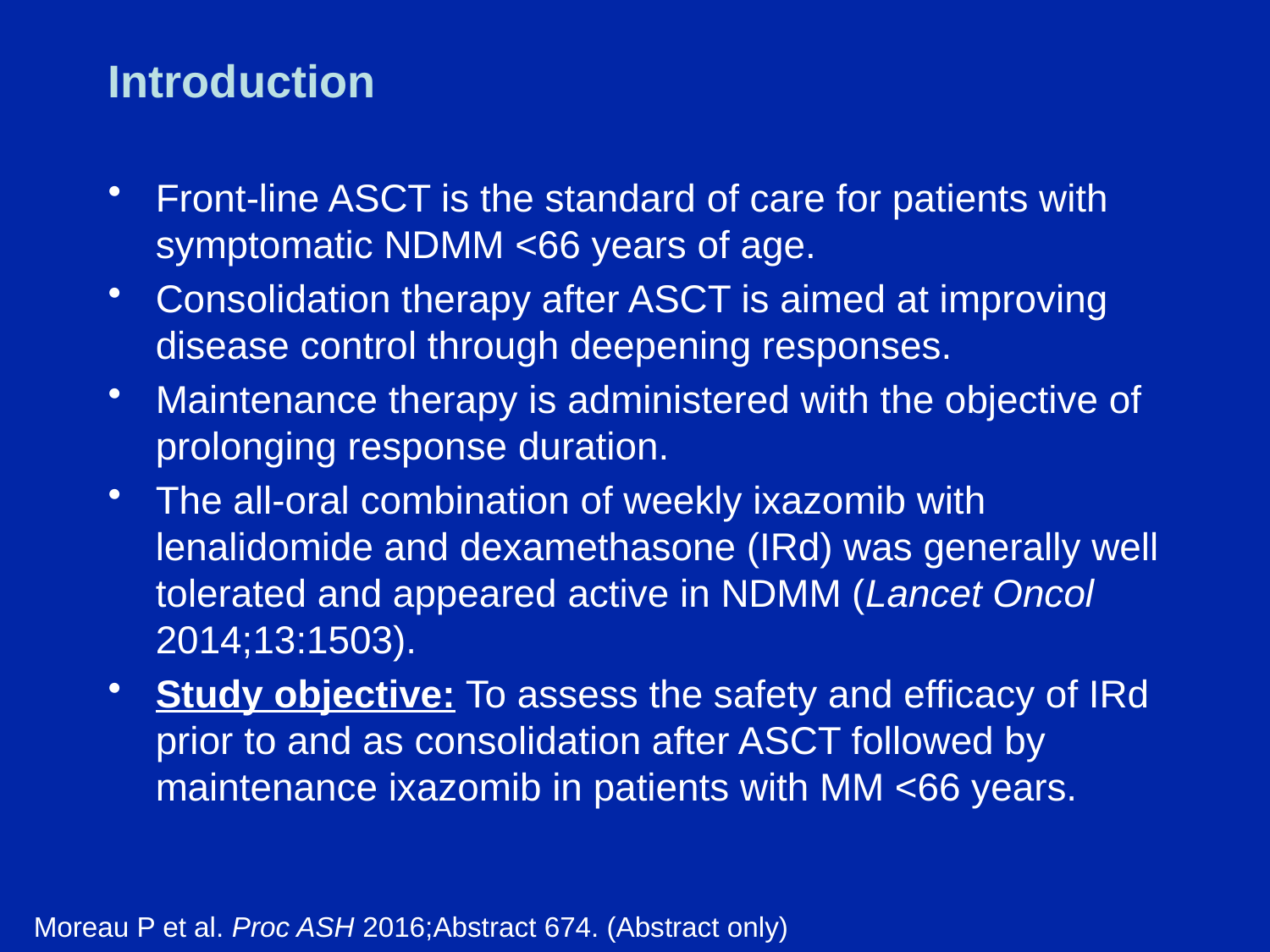

# Introduction
Front-line ASCT is the standard of care for patients with symptomatic NDMM <66 years of age.
Consolidation therapy after ASCT is aimed at improving disease control through deepening responses.
Maintenance therapy is administered with the objective of prolonging response duration.
The all-oral combination of weekly ixazomib with lenalidomide and dexamethasone (IRd) was generally well tolerated and appeared active in NDMM (Lancet Oncol 2014;13:1503).
Study objective: To assess the safety and efficacy of IRd prior to and as consolidation after ASCT followed by maintenance ixazomib in patients with MM <66 years.
Moreau P et al. Proc ASH 2016;Abstract 674. (Abstract only)